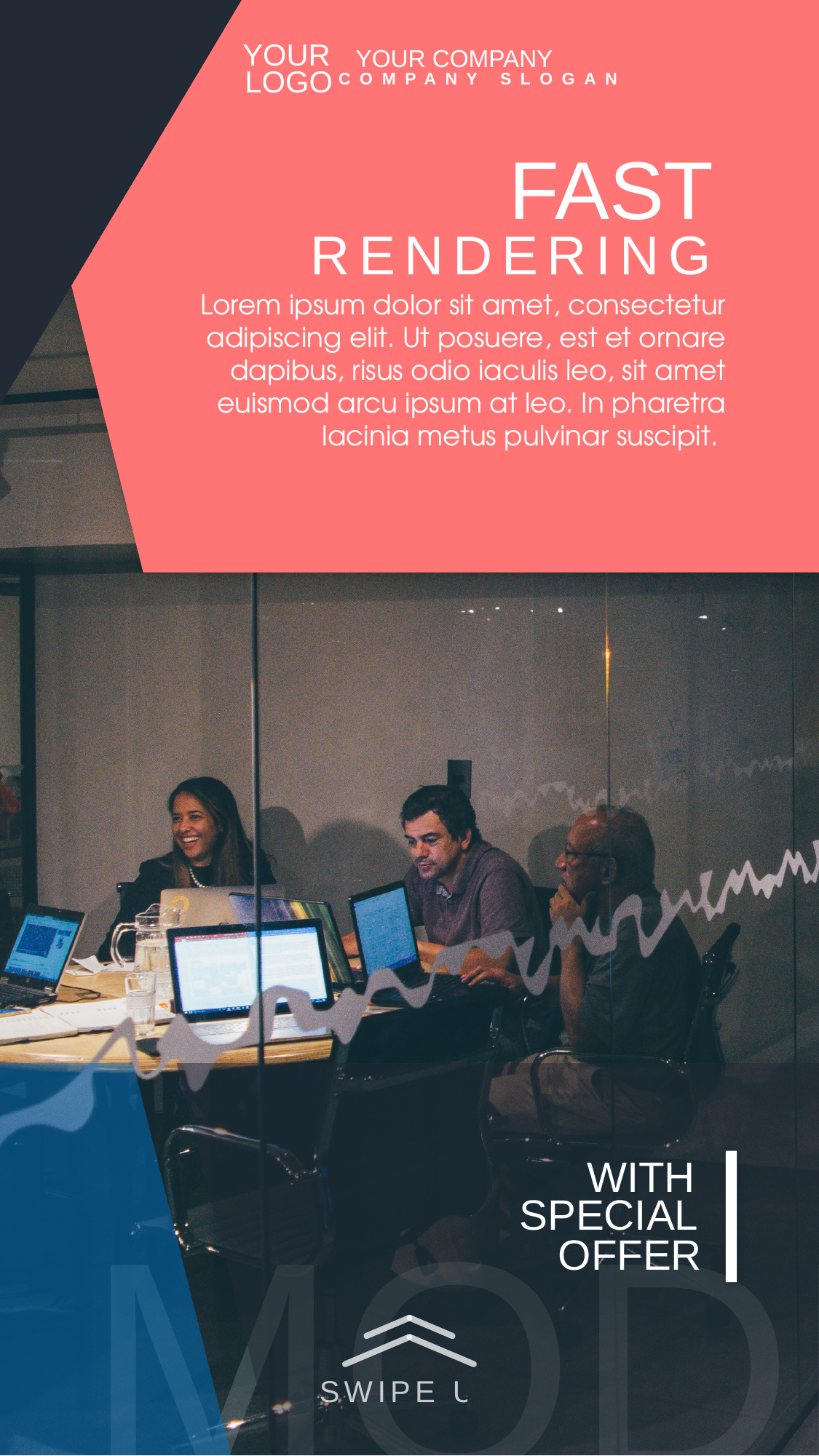

YOUR
LOGO
YOUR COMPANY
COMPANY SLOGAN
FAST
RENDERING
Lorem ipsum dolor sit amet, consectetur adipiscing elit. Ut posuere, est et ornare dapibus, risus odio iaculis leo, sit amet euismod arcu ipsum at leo. In pharetra lacinia metus pulvinar suscipit.

WITH

MODERN
SPECIAL
OFFER
SWIPE UP